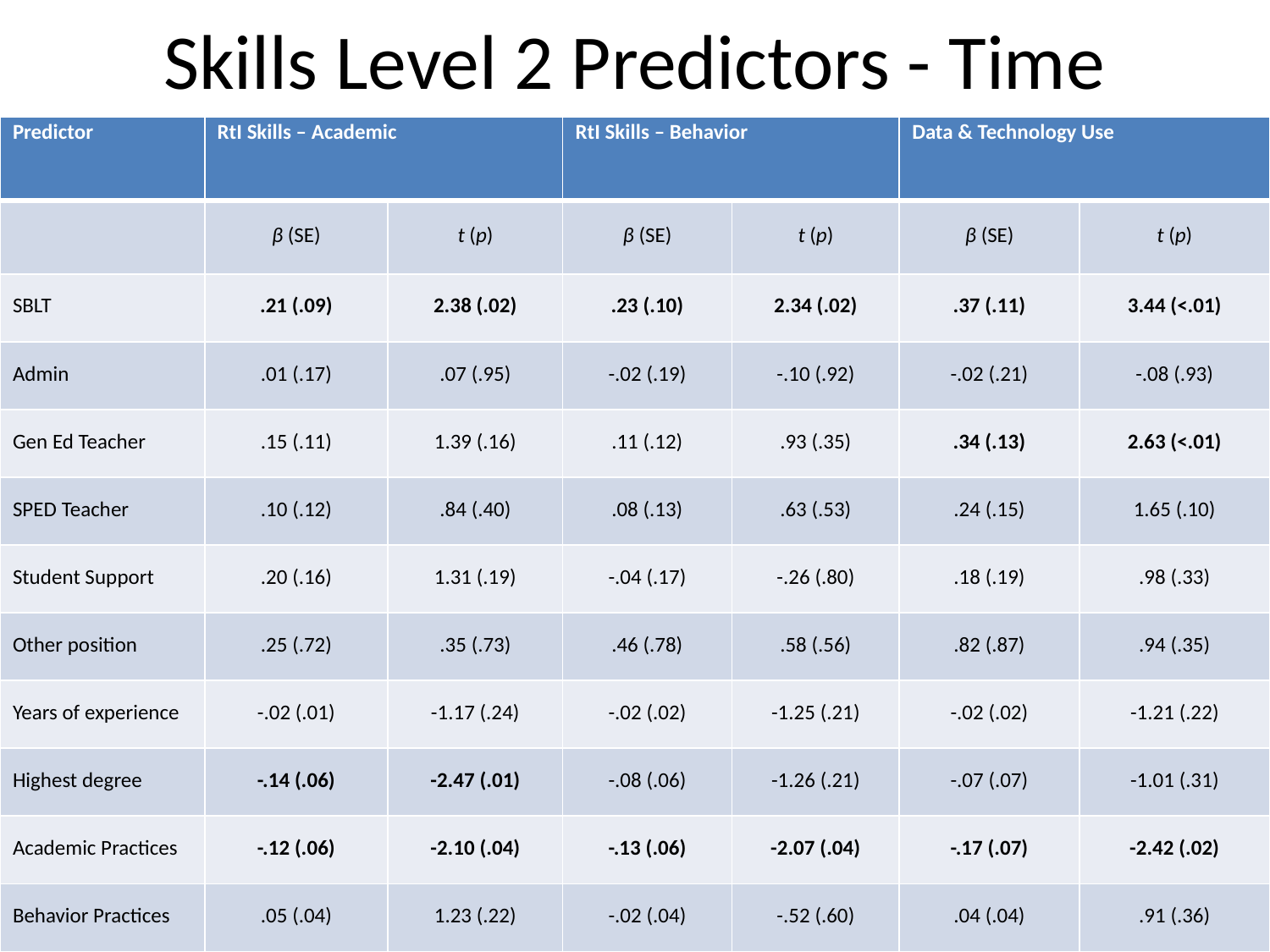

# Skills Level 2 Predictors - Time
| Predictor | RtI Skills – Academic |  | RtI Skills – Behavior |  | Data & Technology Use |  |
| --- | --- | --- | --- | --- | --- | --- |
|  | β (SE) | t (p) | β (SE) | t (p) | β (SE) | t (p) |
| SBLT | .21 (.09) | 2.38 (.02) | .23 (.10) | 2.34 (.02) | .37 (.11) | 3.44 (<.01) |
| Admin | .01 (.17) | .07 (.95) | -.02 (.19) | -.10 (.92) | -.02 (.21) | -.08 (.93) |
| Gen Ed Teacher | .15 (.11) | 1.39 (.16) | .11 (.12) | .93 (.35) | .34 (.13) | 2.63 (<.01) |
| SPED Teacher | .10 (.12) | .84 (.40) | .08 (.13) | .63 (.53) | .24 (.15) | 1.65 (.10) |
| Student Support | .20 (.16) | 1.31 (.19) | -.04 (.17) | -.26 (.80) | .18 (.19) | .98 (.33) |
| Other position | .25 (.72) | .35 (.73) | .46 (.78) | .58 (.56) | .82 (.87) | .94 (.35) |
| Years of experience | -.02 (.01) | -1.17 (.24) | -.02 (.02) | -1.25 (.21) | -.02 (.02) | -1.21 (.22) |
| Highest degree | -.14 (.06) | -2.47 (.01) | -.08 (.06) | -1.26 (.21) | -.07 (.07) | -1.01 (.31) |
| Academic Practices | -.12 (.06) | -2.10 (.04) | -.13 (.06) | -2.07 (.04) | -.17 (.07) | -2.42 (.02) |
| Behavior Practices | .05 (.04) | 1.23 (.22) | -.02 (.04) | -.52 (.60) | .04 (.04) | .91 (.36) |